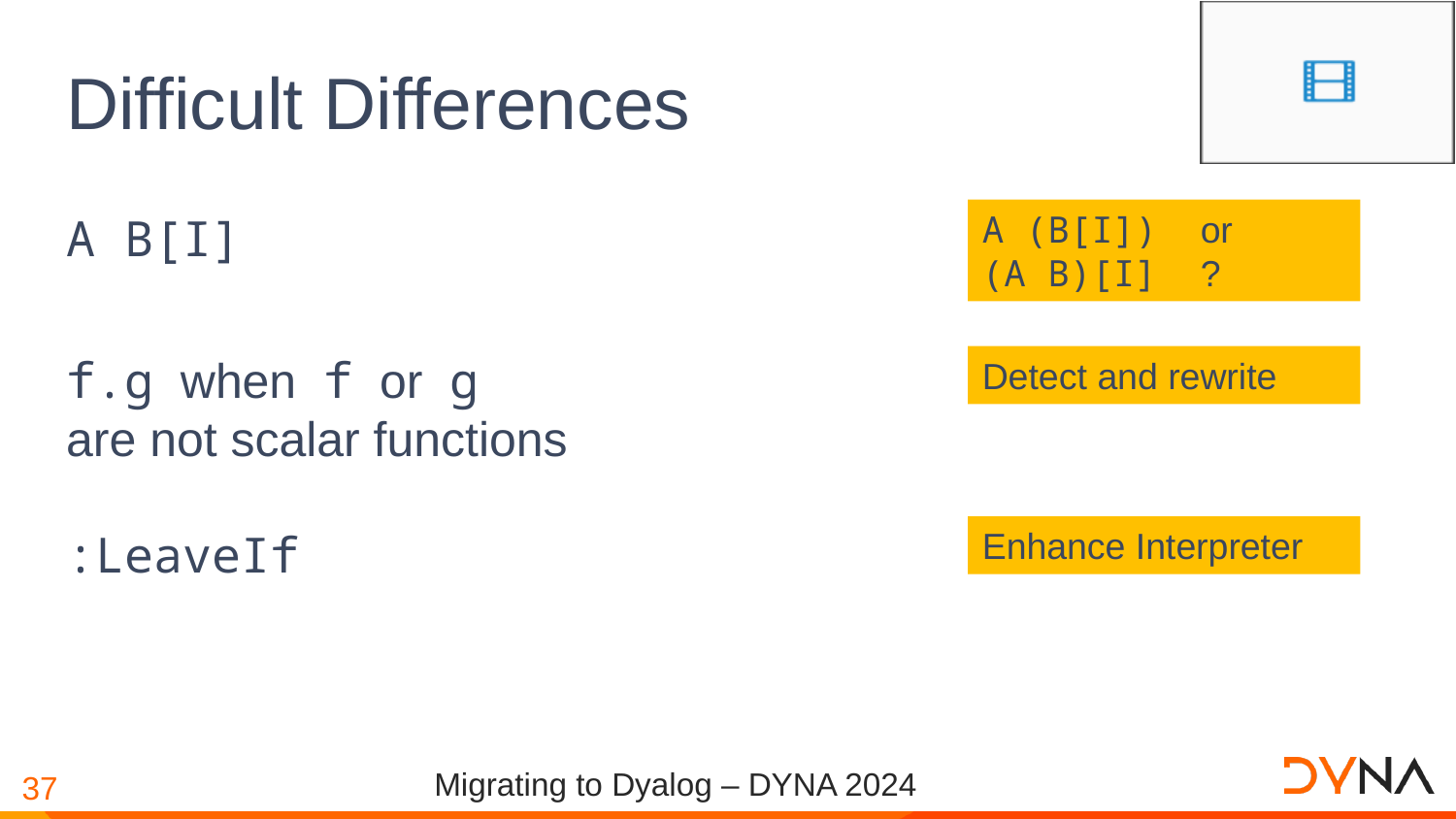

# Difficult Differences
A (B[I])  or
(A B)[I]  ?
A B[I]
f.g  when  f  or  g
are not scalar functions
:LeaveIf
Detect and rewrite
Enhance Interpreter